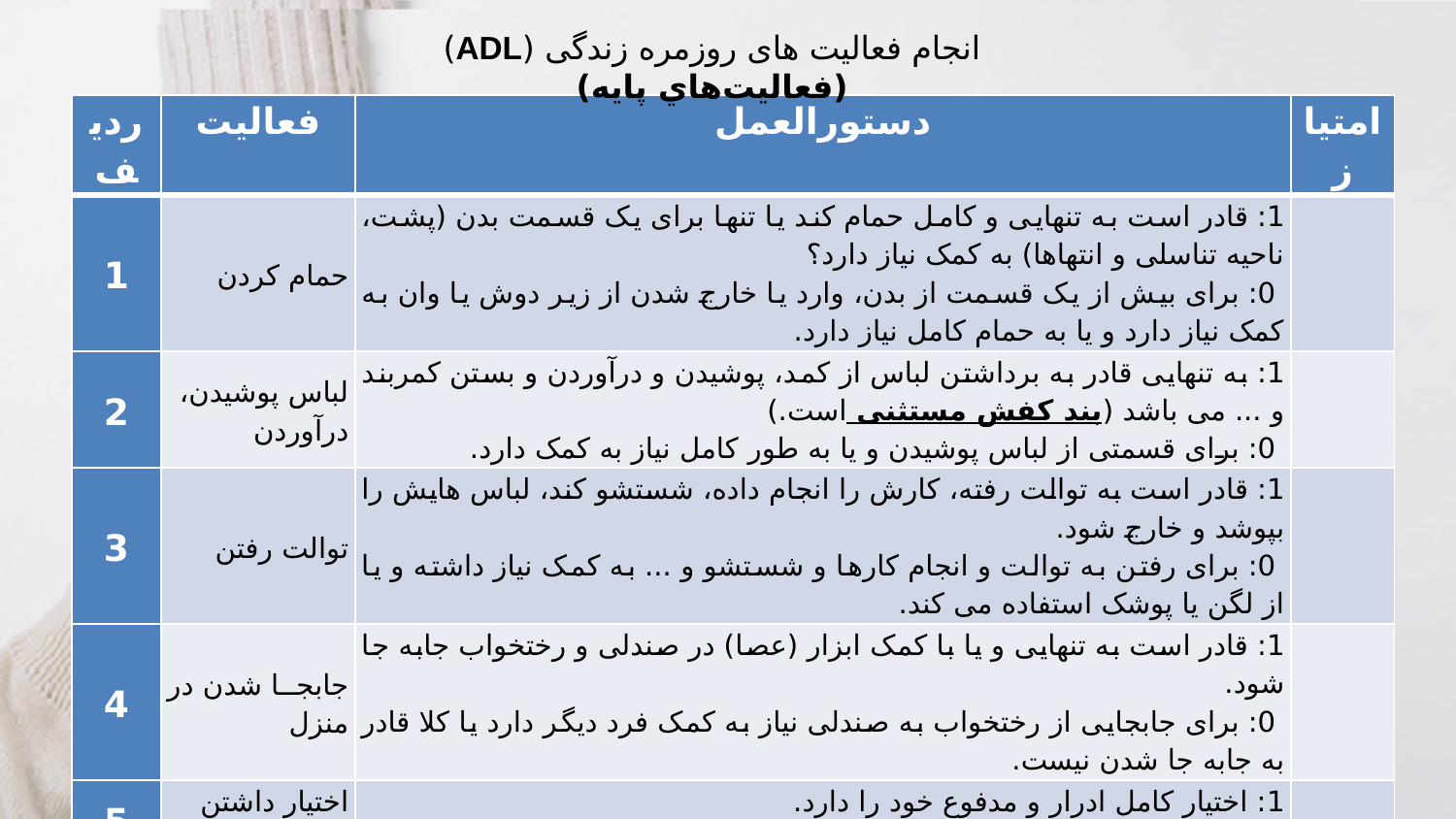

انجام فعالیت های روزمره زندگی (ADL)
(فعاليت‌هاي پایه)
| ردیف | فعالیت | دستورالعمل | امتیاز |
| --- | --- | --- | --- |
| 1 | حمام کردن | 1: قادر است به تنهایی و کامل حمام کند یا تنها برای یک قسمت بدن (پشت، ناحیه تناسلی و انتهاها) به کمک نیاز دارد؟  0: برای بیش از یک قسمت از بدن، وارد یا خارج شدن از زیر دوش یا وان به کمک نیاز دارد و یا به حمام کامل نیاز دارد. |  |
| 2 | لباس پوشیدن، درآوردن | 1: به تنهایی قادر به برداشتن لباس از کمد، پوشیدن و درآوردن و بستن کمربند و ... می باشد (بند کفش مستثنی است.)  0: برای قسمتی از لباس پوشیدن و یا به طور کامل نیاز به کمک دارد. |  |
| 3 | توالت رفتن | 1: قادر است به توالت رفته، کارش را انجام داده، شستشو کند، لباس هایش را بپوشد و خارج شود.  0: برای رفتن به توالت و انجام کارها و شستشو و ... به کمک نیاز داشته و یا از لگن یا پوشک استفاده می کند. |  |
| 4 | جابجا شدن در منزل | 1: قادر است به تنهایی و یا با کمک ابزار (عصا) در صندلی و رختخواب جابه جا شود.  0: برای جابجایی از رختخواب به صندلی نیاز به کمک فرد دیگر دارد یا کلا قادر به جابه جا شدن نیست. |  |
| 5 | اختیار داشتن (ادرار/ مدفوع) | 1: اختیار کامل ادرار و مدفوع خود را دارد.  0: بی اختیاری کامل یا نسبی ادرار و مدفوع دارد. |  |
| 6 | غذا خوردن | 1: قادر است به تنهایی غذا بخورد به طوری که بدون کمک غذا را از بشقاب به دهان بگذارد. ممکن است غذا را با کمک دیگران تهیه نماید.  0: نیاز به کمک جزیی (مانند بریدن قطعه های غذا یا تکه کردن نان) یا کامل برای غذا خوردن دارد. |  |
| جمع امتیاز |  |  |  |